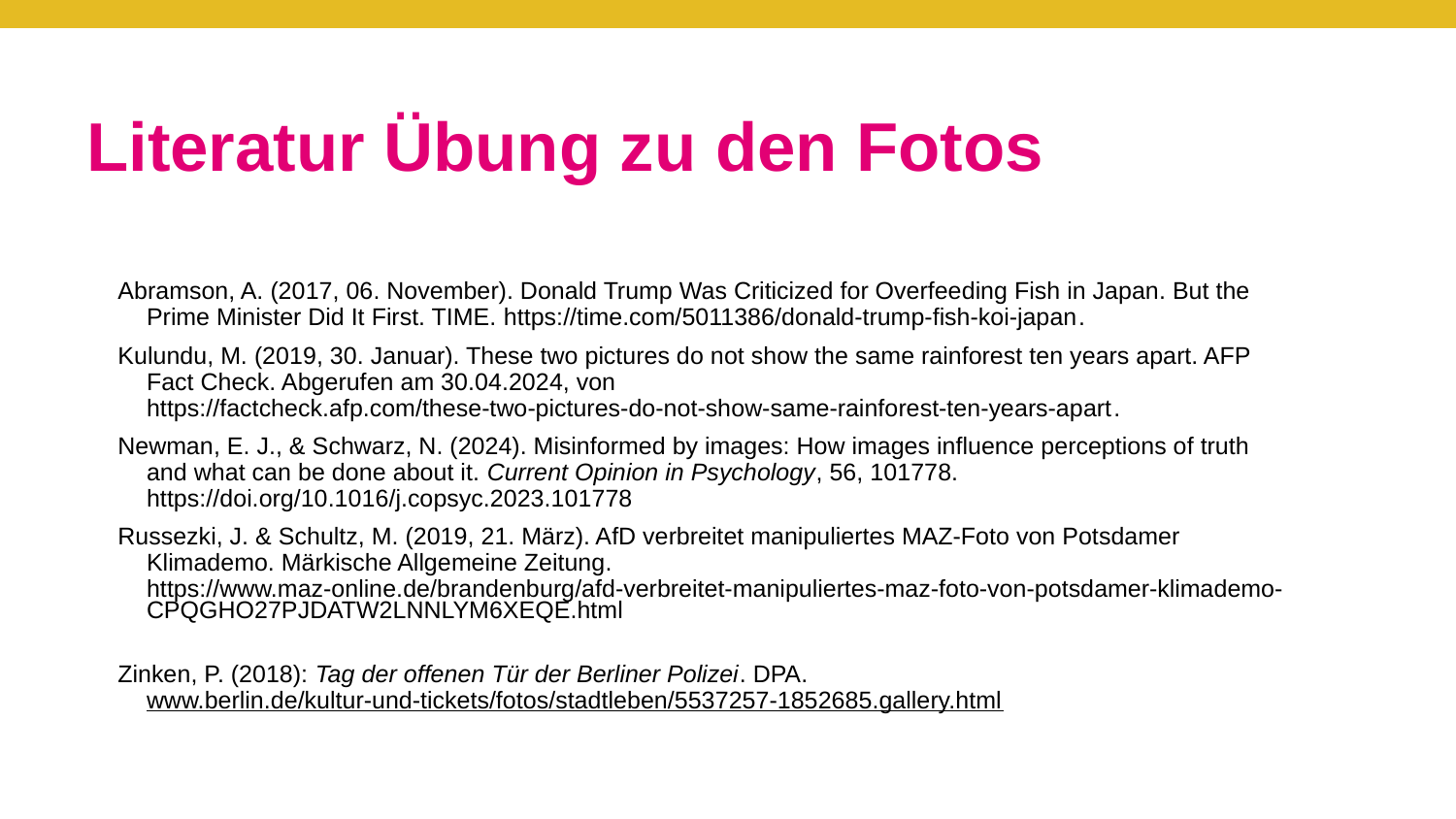

# Literatur Übung zu den Fotos
Abramson, A. (2017, 06. November). Donald Trump Was Criticized for Overfeeding Fish in Japan. But the Prime Minister Did It First. TIME. https://time.com/5011386/donald-trump-fish-koi-japan.
Kulundu, M. (2019, 30. Januar). These two pictures do not show the same rainforest ten years apart. AFP Fact Check. Abgerufen am 30.04.2024, von https://factcheck.afp.com/these-two-pictures-do-not-show-same-rainforest-ten-years-apart.
Newman, E. J., & Schwarz, N. (2024). Misinformed by images: How images influence perceptions of truth and what can be done about it. Current Opinion in Psychology, 56, 101778. https://doi.org/10.1016/j.copsyc.2023.101778
Russezki, J. & Schultz, M. (2019, 21. März). AfD verbreitet manipuliertes MAZ-Foto von Potsdamer Klimademo. Märkische Allgemeine Zeitung. https://www.maz-online.de/brandenburg/afd-verbreitet-manipuliertes-maz-foto-von-potsdamer-klimademo-CPQGHO27PJDATW2LNNLYM6XEQE.html
Zinken, P. (2018): Tag der offenen Tür der Berliner Polizei. DPA. www.berlin.de/kultur-und-tickets/fotos/stadtleben/5537257-1852685.gallery.html